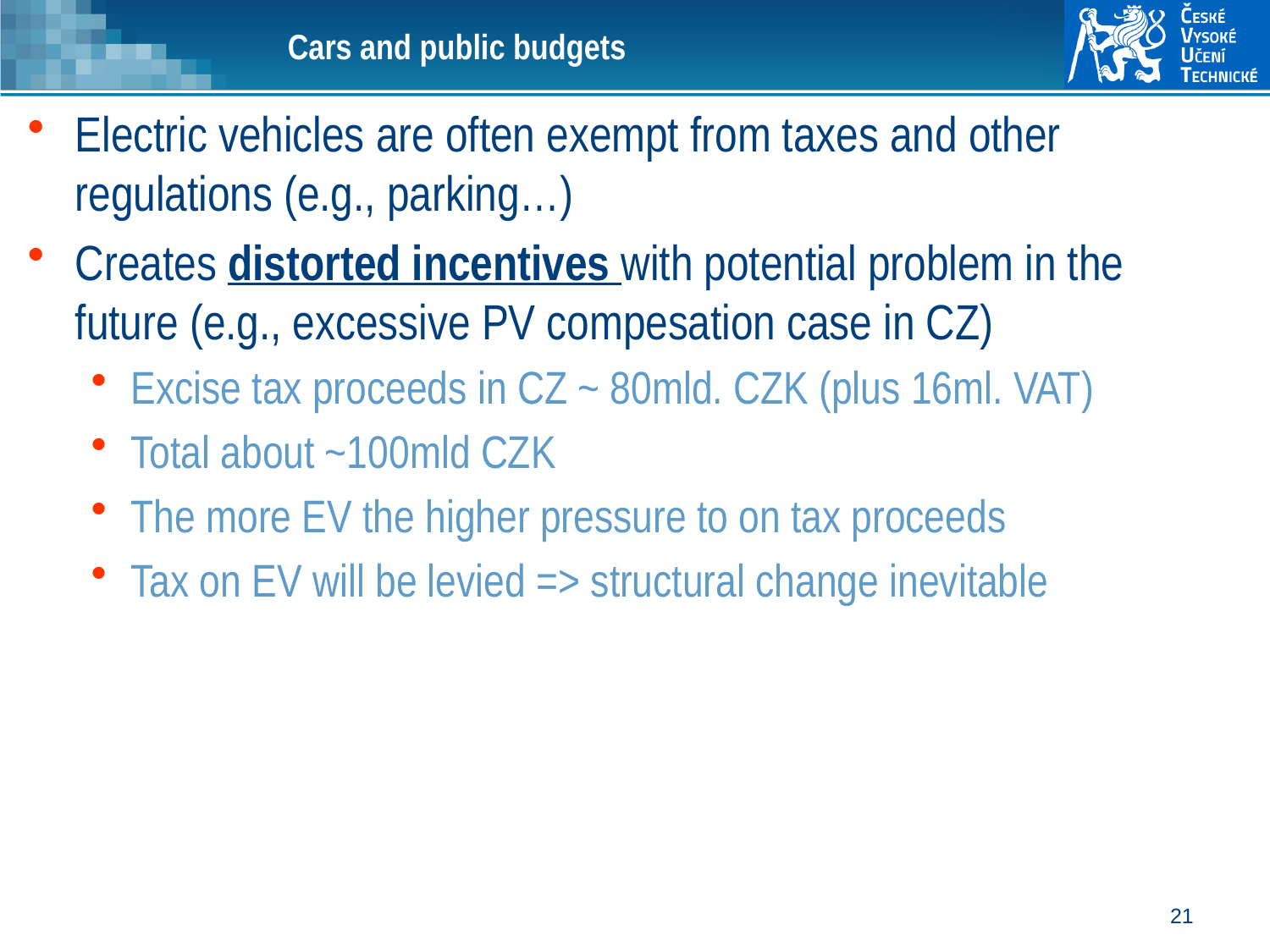

# Cars and public budgets
Electric vehicles are often exempt from taxes and other regulations (e.g., parking…)
Creates distorted incentives with potential problem in the future (e.g., excessive PV compesation case in CZ)
Excise tax proceeds in CZ ~ 80mld. CZK (plus 16ml. VAT)
Total about ~100mld CZK
The more EV the higher pressure to on tax proceeds
Tax on EV will be levied => structural change inevitable

21